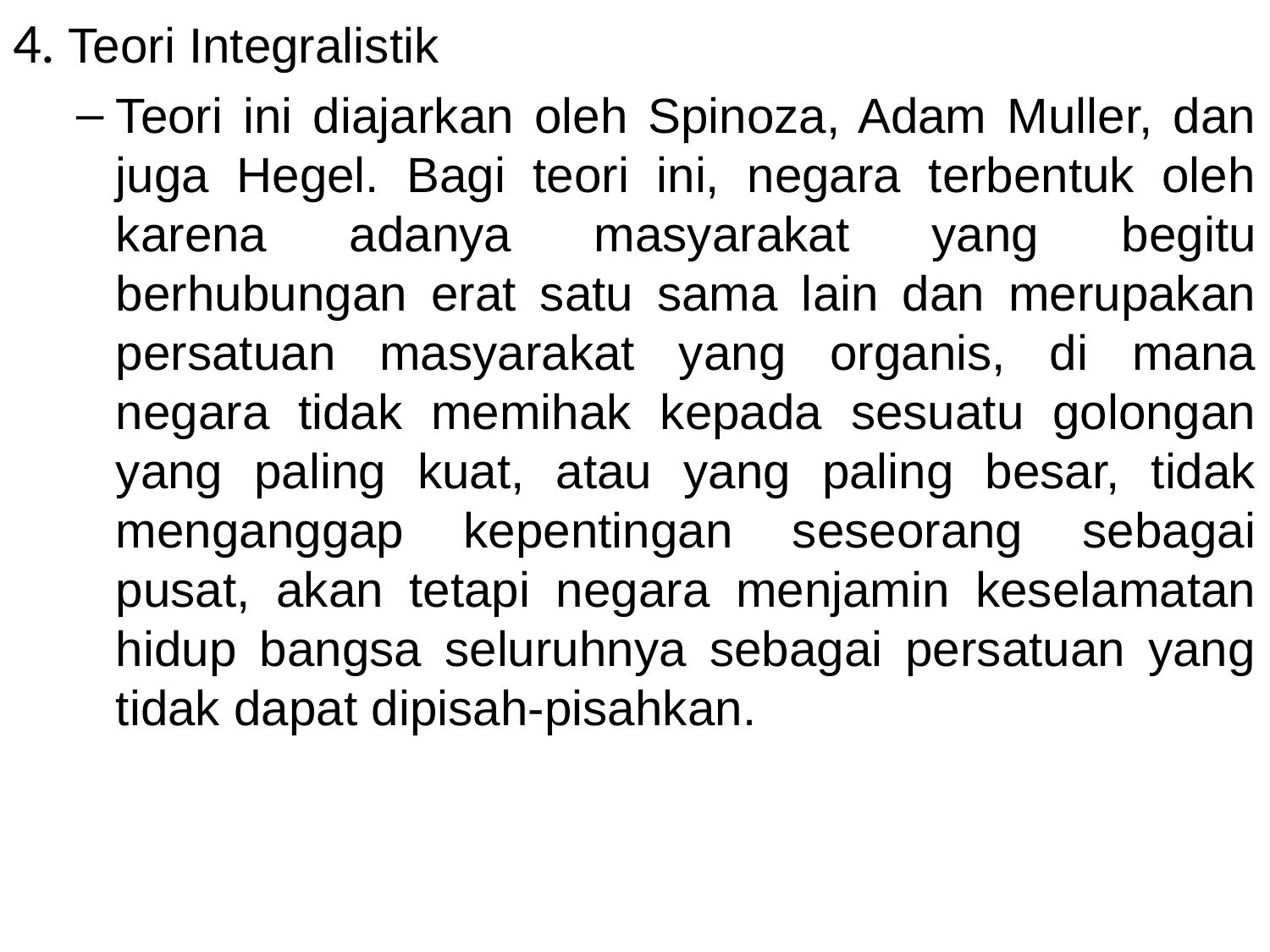

4. Teori Integralistik
Teori ini diajarkan oleh Spinoza, Adam Muller, dan juga Hegel. Bagi teori ini, negara terbentuk oleh karena adanya masyarakat yang begitu berhubungan erat satu sama lain dan merupakan persatuan masyarakat yang organis, di mana negara tidak memihak kepada sesuatu golongan yang paling kuat, atau yang paling besar, tidak menganggap kepentingan seseorang sebagai pusat, akan tetapi negara menjamin keselamatan hidup bangsa seluruhnya sebagai persatuan yang tidak dapat dipisah-pisahkan.